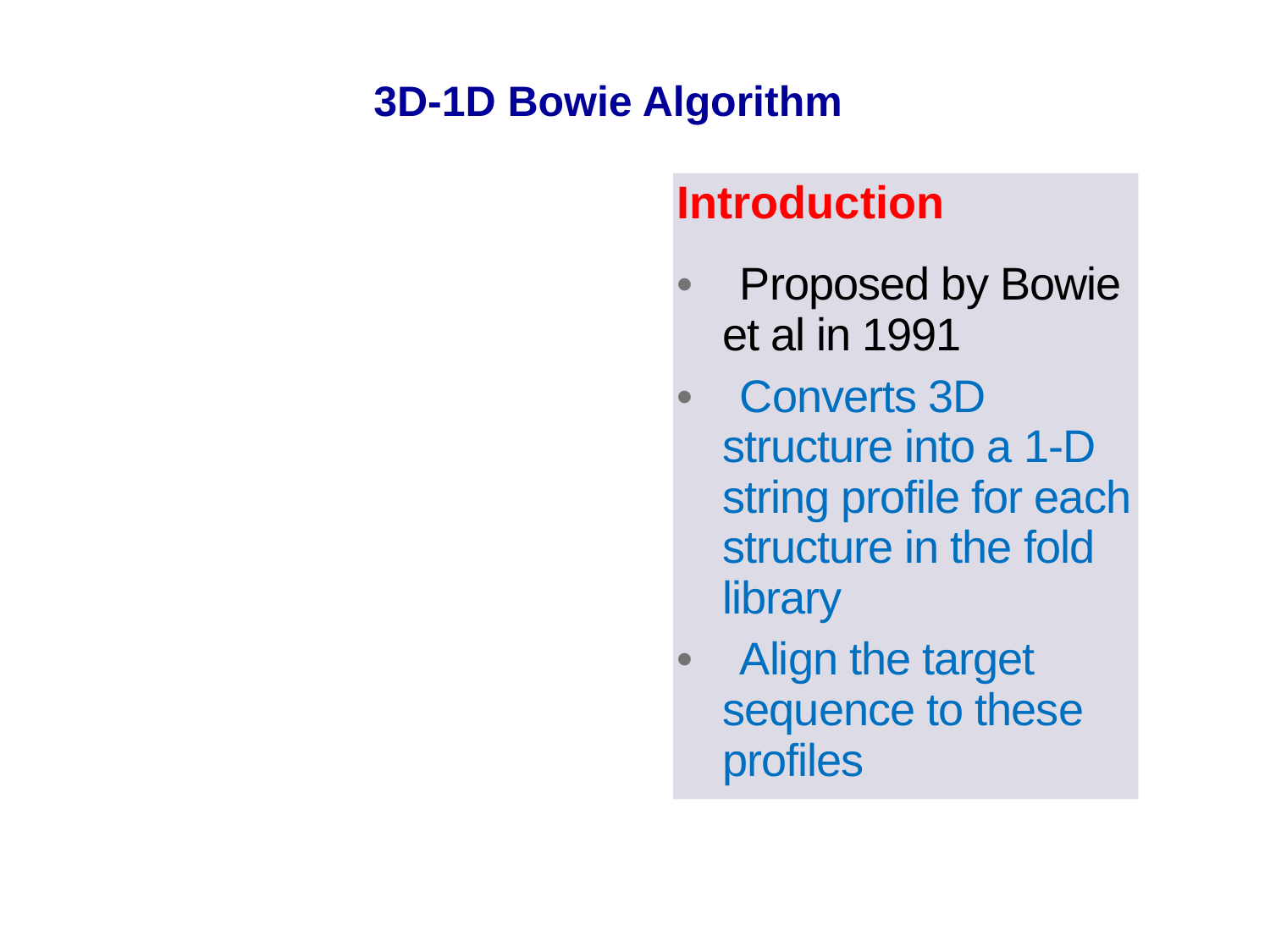

3D-1D Bowie Algorithm
Introduction
•    Proposed by Bowie et al in 1991
•    Converts 3D structure into a 1-D string profile for each structure in the fold library
•    Align the target sequence to these profiles